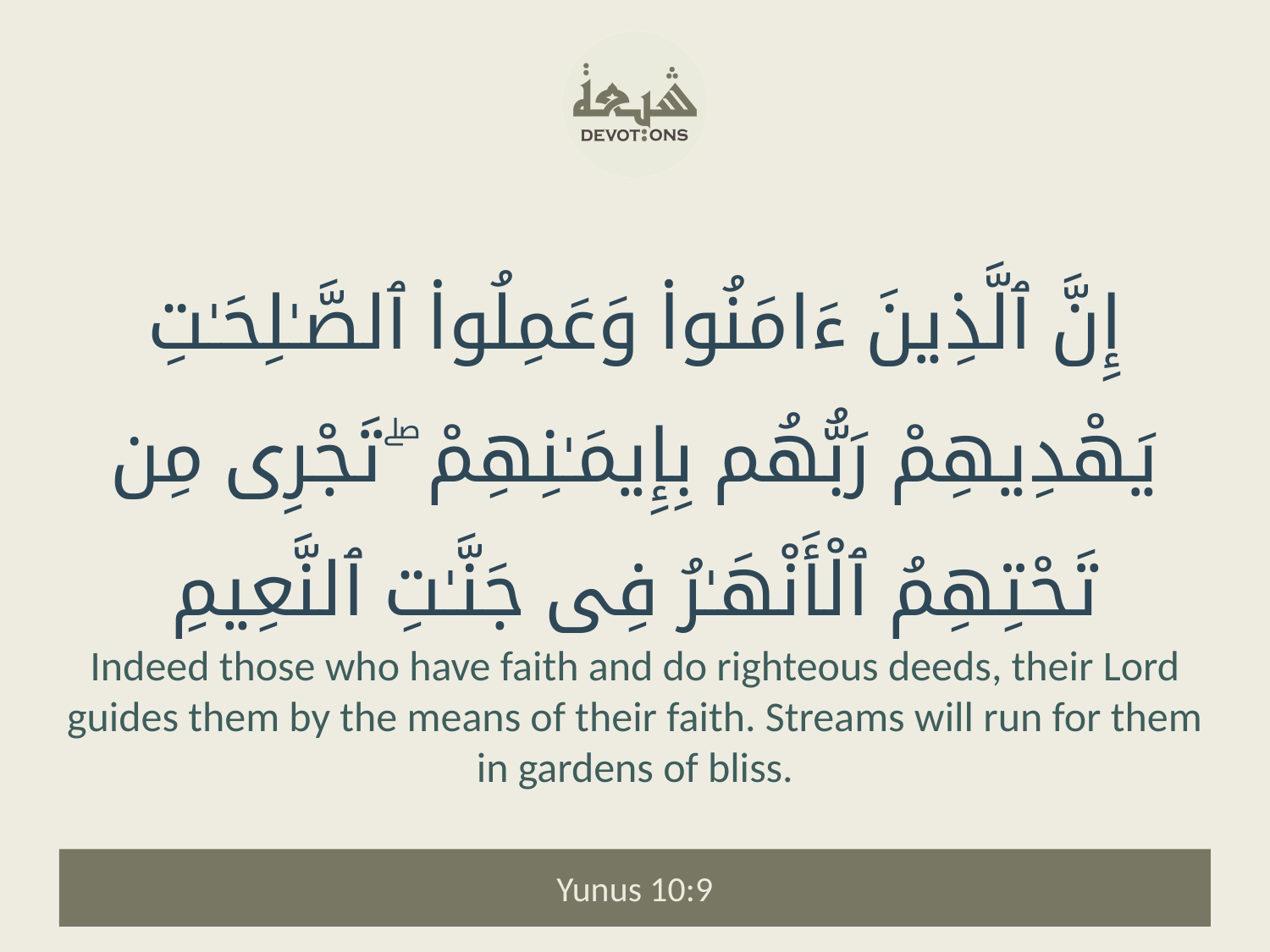

إِنَّ ٱلَّذِينَ ءَامَنُوا۟ وَعَمِلُوا۟ ٱلصَّـٰلِحَـٰتِ يَهْدِيهِمْ رَبُّهُم بِإِيمَـٰنِهِمْ ۖ تَجْرِى مِن تَحْتِهِمُ ٱلْأَنْهَـٰرُ فِى جَنَّـٰتِ ٱلنَّعِيمِ
Indeed those who have faith and do righteous deeds, their Lord guides them by the means of their faith. Streams will run for them in gardens of bliss.
Yunus 10:9